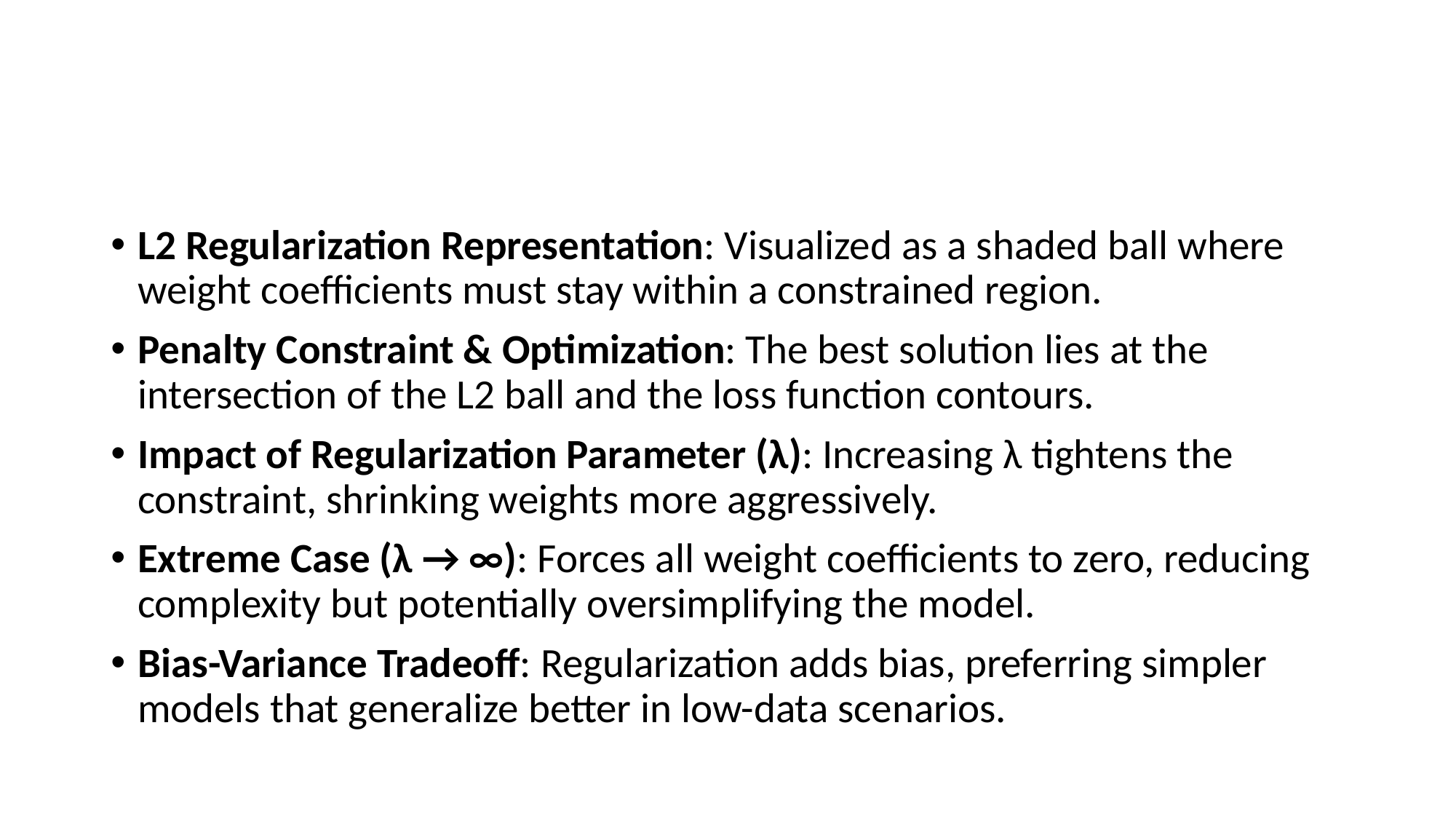

#
L2 Regularization Representation: Visualized as a shaded ball where weight coefficients must stay within a constrained region.
Penalty Constraint & Optimization: The best solution lies at the intersection of the L2 ball and the loss function contours.
Impact of Regularization Parameter (λ): Increasing λ tightens the constraint, shrinking weights more aggressively.
Extreme Case (λ → ∞): Forces all weight coefficients to zero, reducing complexity but potentially oversimplifying the model.
Bias-Variance Tradeoff: Regularization adds bias, preferring simpler models that generalize better in low-data scenarios.